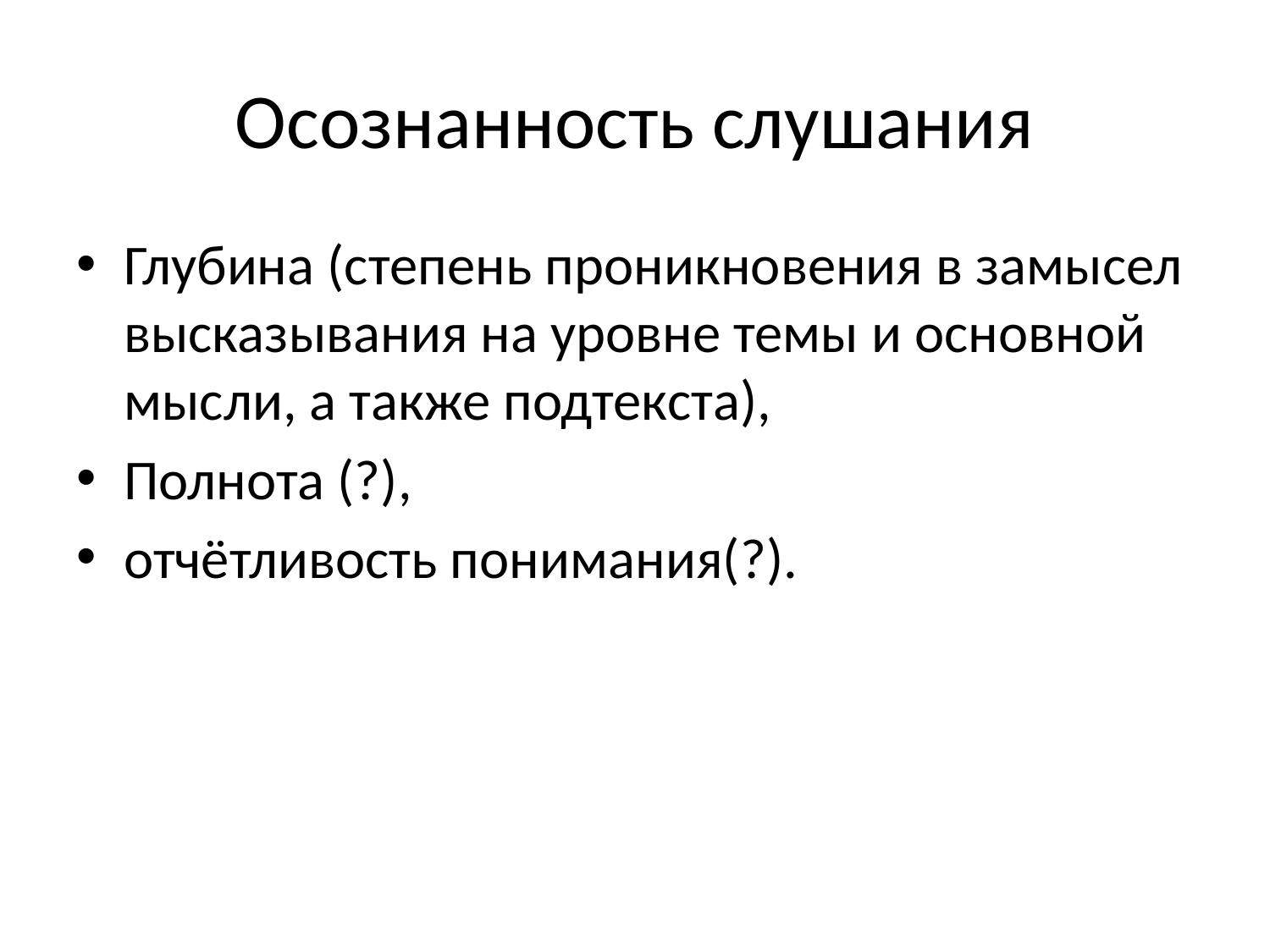

# Осознанность слушания
Глубина (степень проникновения в замысел высказывания на уровне темы и основной мысли, а также подтекста),
Полнота (?),
отчётливость понимания(?).